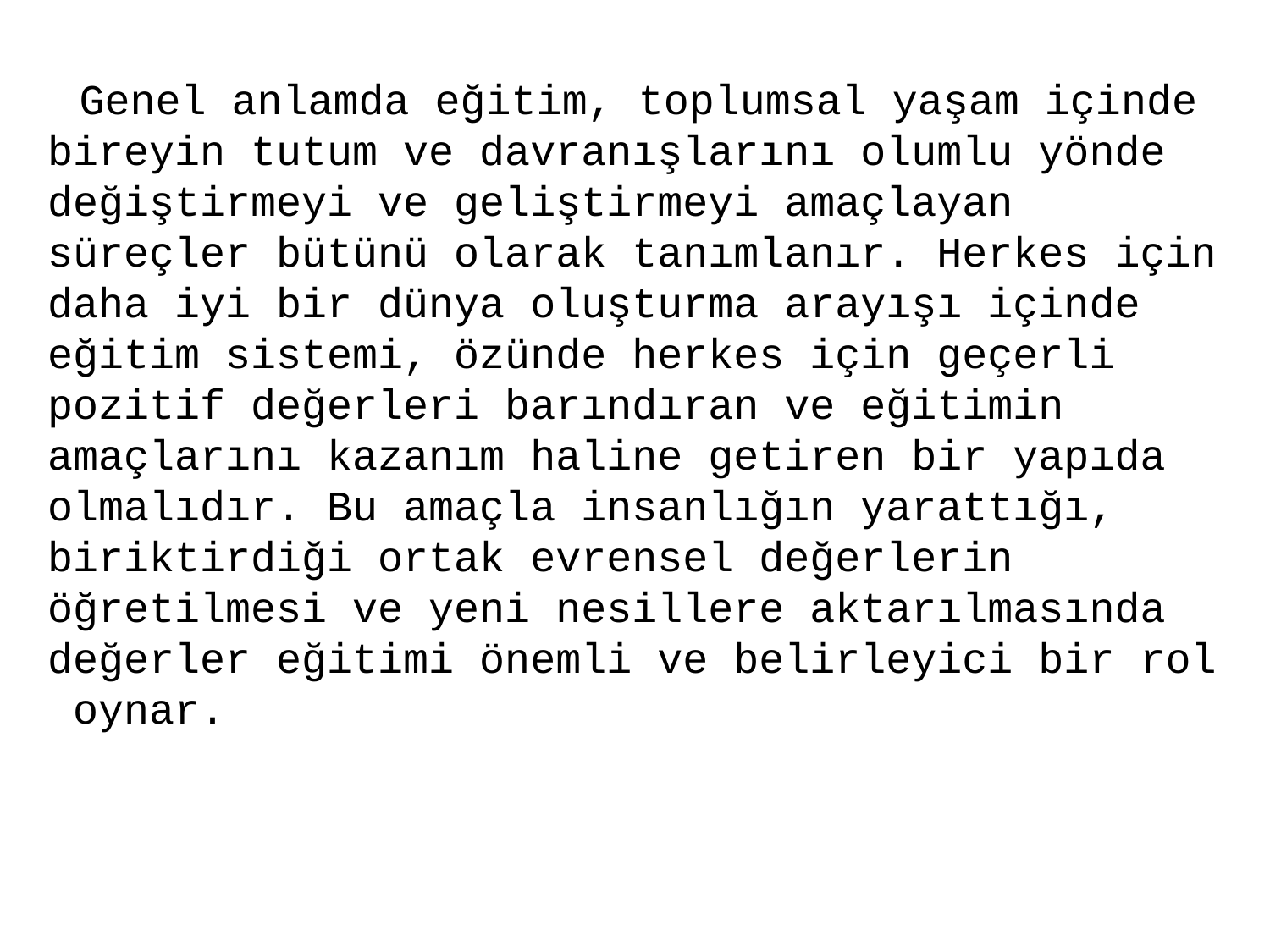

Genel anlamda eğitim, toplumsal yaşam içinde bireyin tutum ve davranışlarını olumlu yönde değiştirmeyi ve geliştirmeyi amaçlayan süreçler bütünü olarak tanımlanır. Herkes için daha iyi bir dünya oluşturma arayışı içinde
eğitim sistemi, özünde herkes için geçerli pozitif değerleri barındıran ve eğitimin amaçlarını kazanım haline getiren bir yapıda olmalıdır. Bu amaçla insanlığın yarattığı, biriktirdiği ortak evrensel değerlerin öğretilmesi ve yeni nesillere aktarılmasında değerler eğitimi önemli ve belirleyici bir rol  oynar.